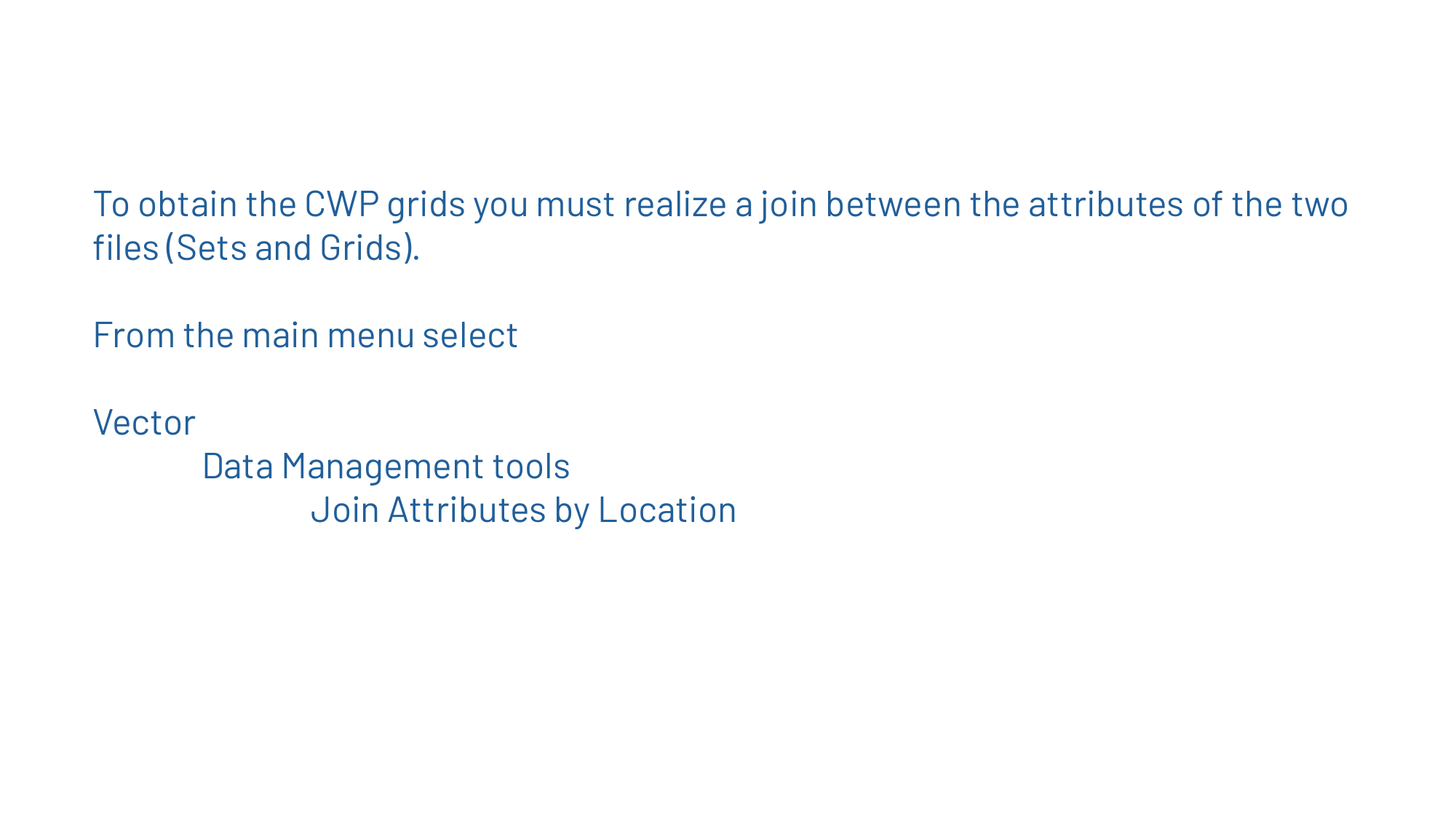

To obtain the CWP grids you must realize a join between the attributes of the two files (Sets and Grids).

From the main menu select

Vector
	Data Management tools
		Join Attributes by Location